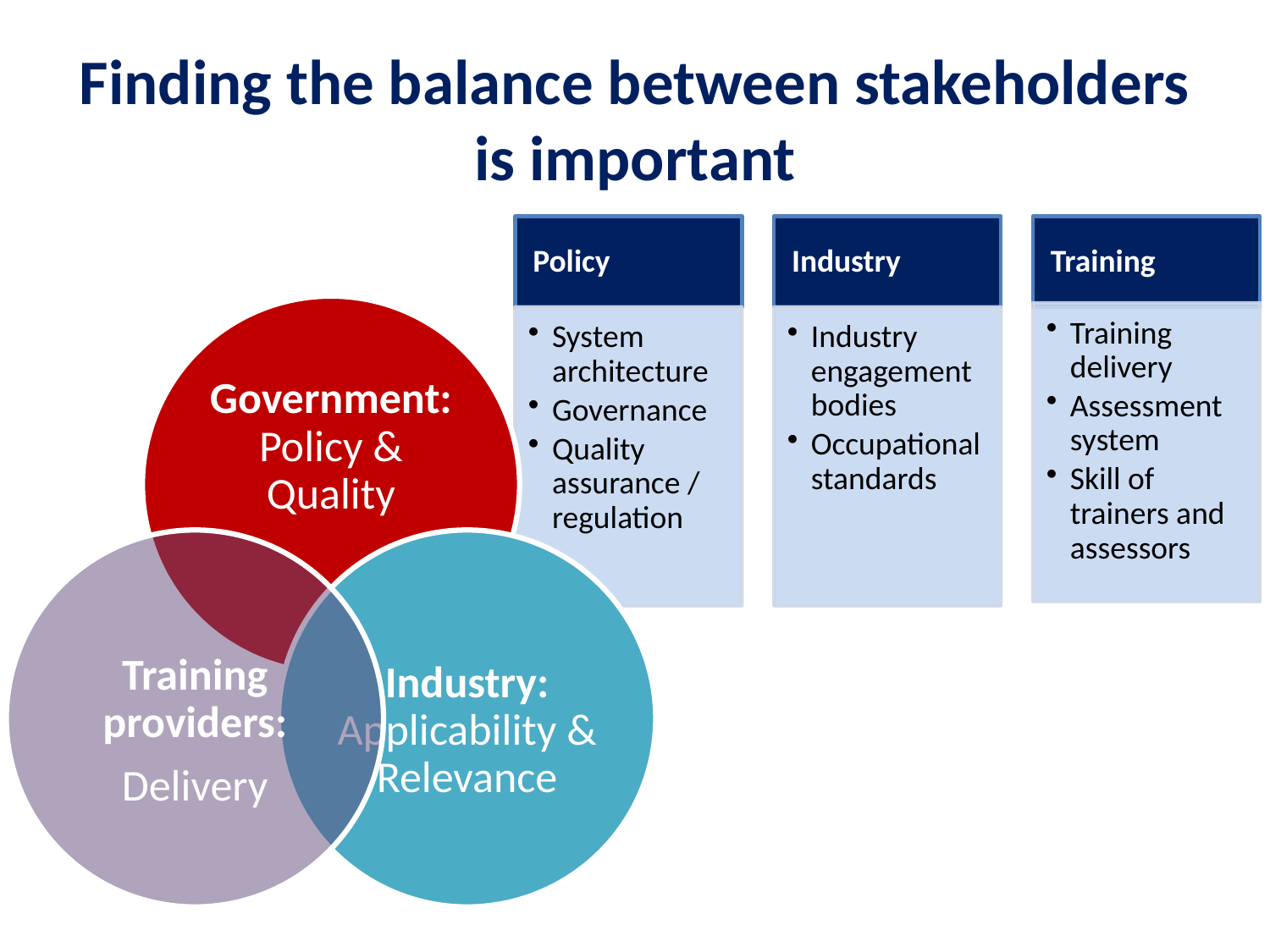

# Finding the balance between stakeholders is important
Policy
System architecture
Governance
Quality assurance / regulation
Industry
Industry engagement bodies
Occupational standards
Training
Training delivery
Assessment system
Skill of trainers and assessors
Government: Policy & Quality
Industry: Applicability & Relevance
Training providers:
Delivery